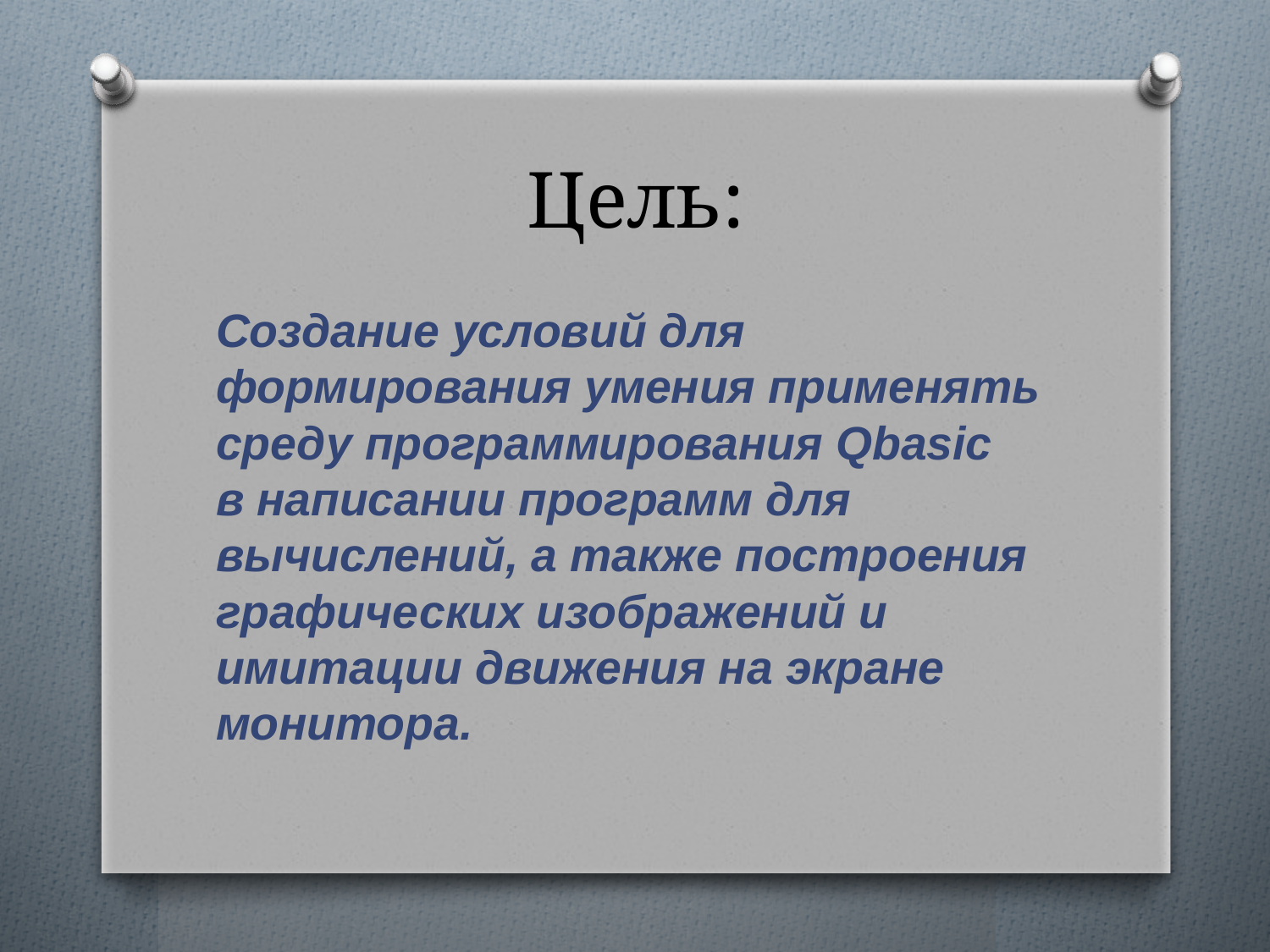

# Цель:
Создание условий для формирования умения применять среду программирования Qbasic
в написании программ для вычислений, а также построения графических изображений и имитации движения на экране монитора.